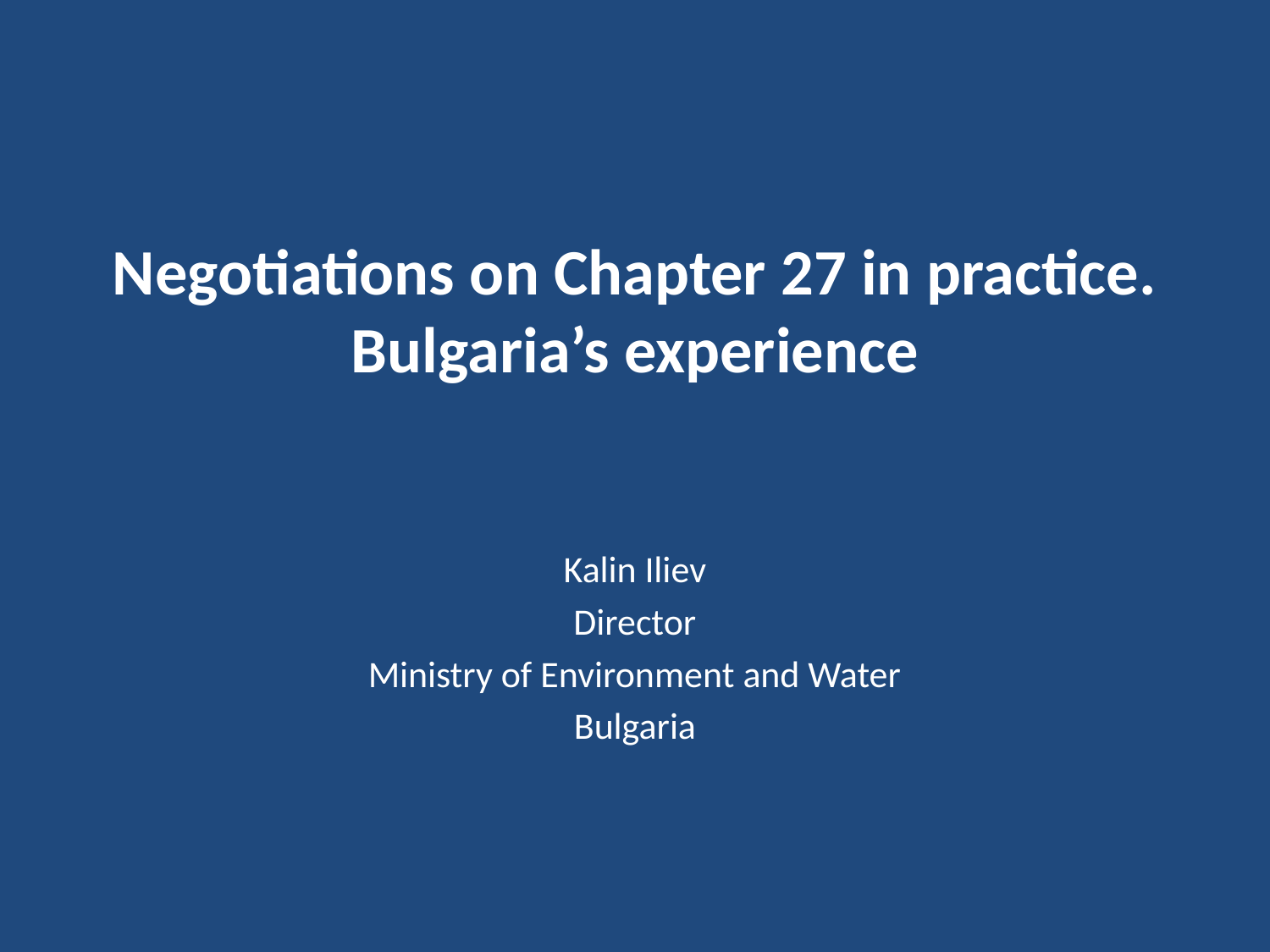

# Negotiations on Chapter 27 in practice. Bulgaria’s experience
Kalin Iliev
Director
Ministry of Environment and Water
Bulgaria